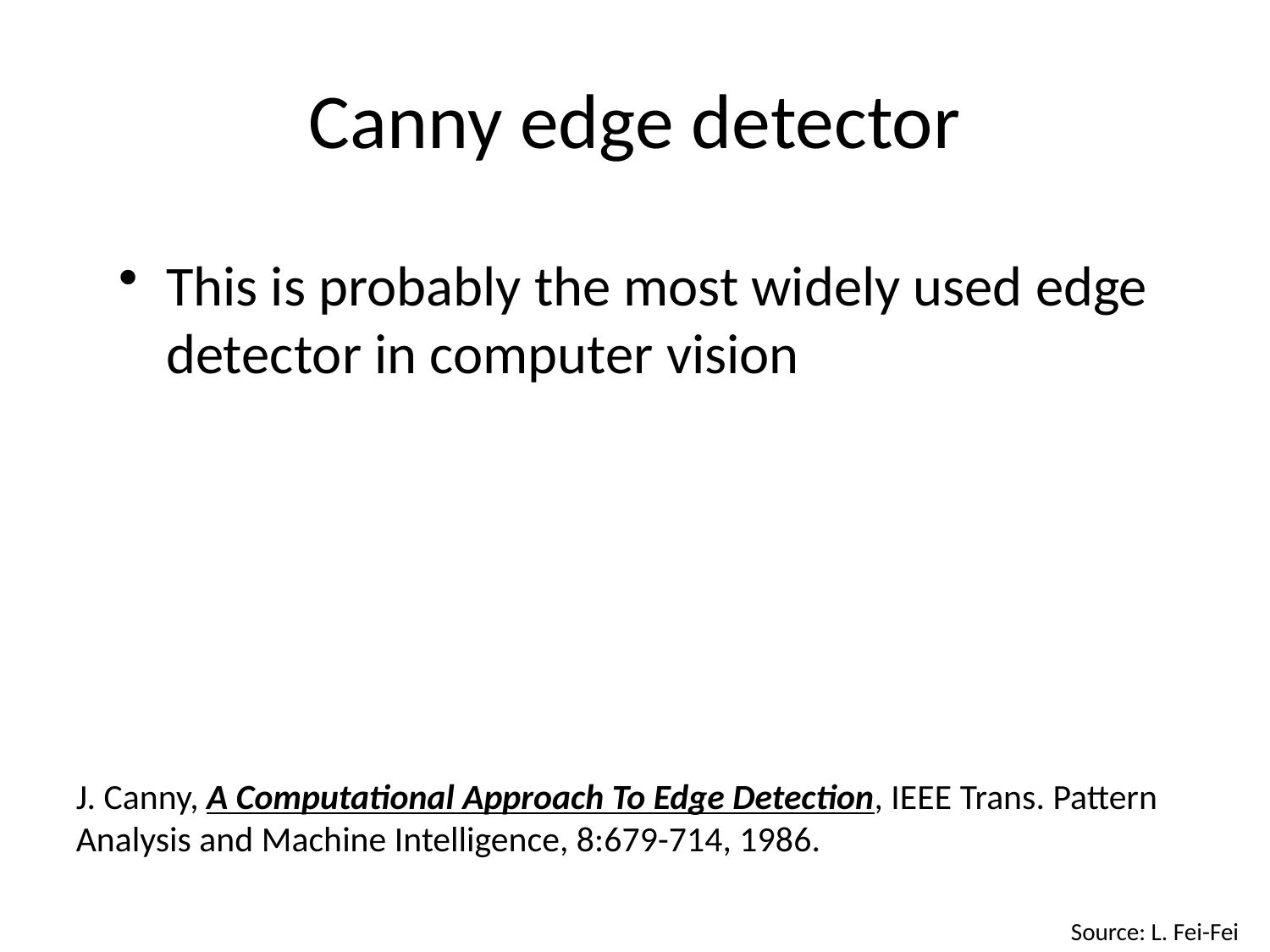

# Canny edge detector
This is probably the most widely used edge detector in computer vision
J. Canny, A Computational Approach To Edge Detection, IEEE Trans. Pattern Analysis and Machine Intelligence, 8:679-714, 1986.
Source: L. Fei-Fei